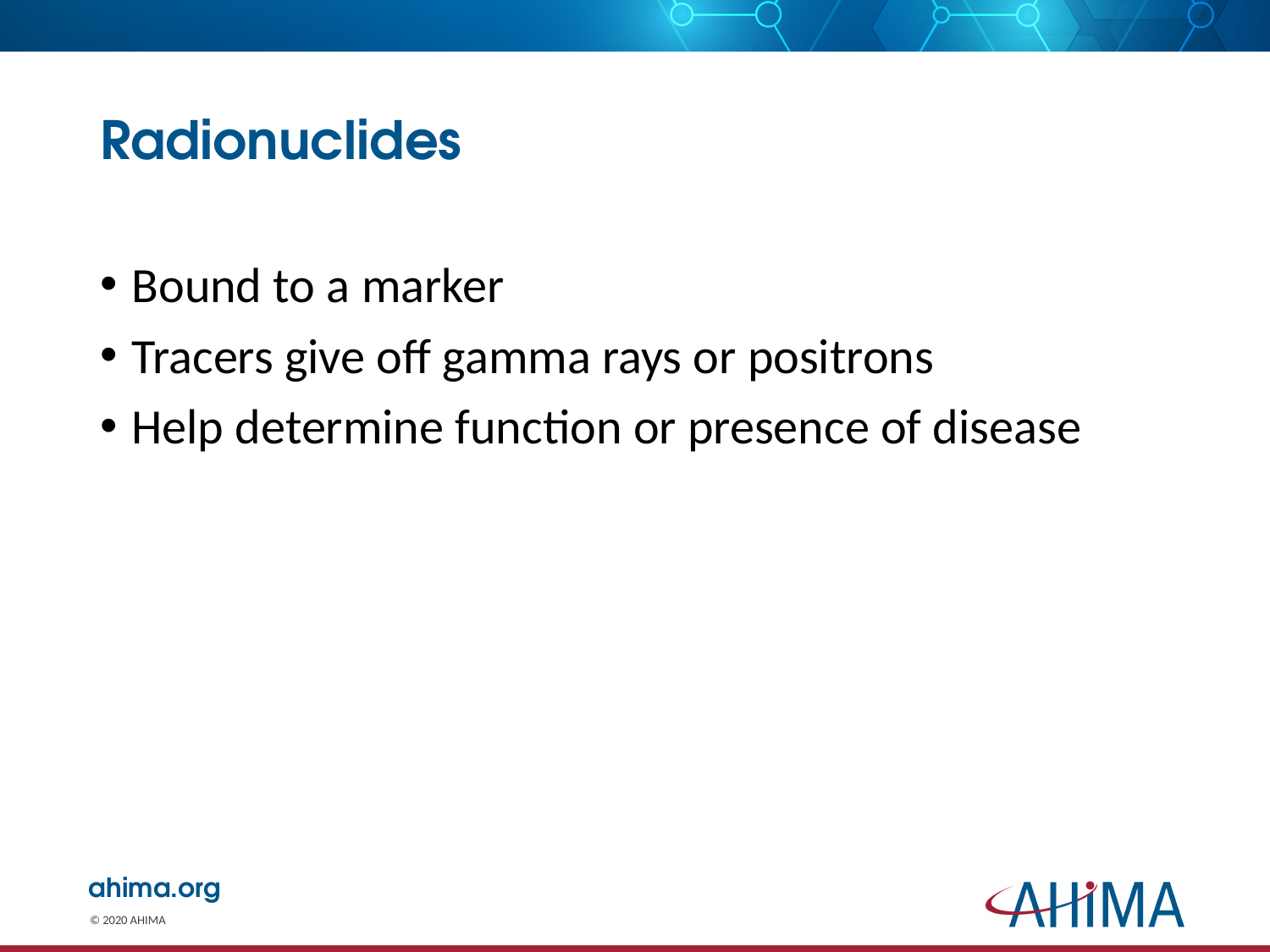

# Radionuclides
Bound to a marker
Tracers give off gamma rays or positrons
Help determine function or presence of disease